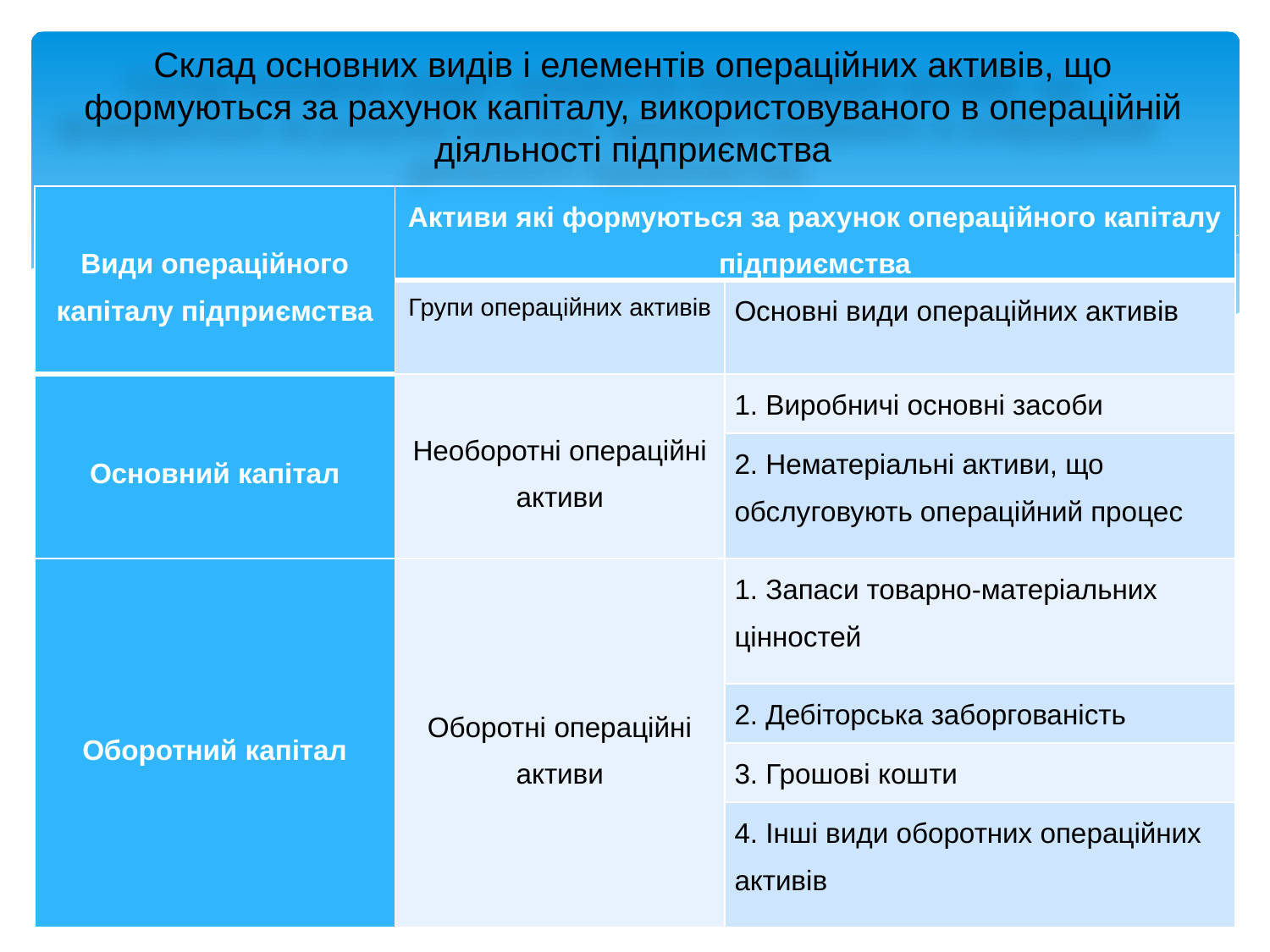

Склад основних видів і елементів операційних активів, що формуються за рахунок капіталу, використовуваного в операційній діяльності підприємства
| Види операційного капіталу підприємства | Активи які формуються за рахунок операційного капіталу підприємства |  |
| --- | --- | --- |
|  | Групи операційних активів | Основні види операційних активів |
| Основний капітал | Необоротні операційні активи | 1. Виробничі основні засоби |
|  |  | 2. Нематеріальні активи, що обслуговують операційний процес |
| Оборотний капітал | Оборотні операційні активи | 1. Запаси товарно-матеріальних цінностей |
|  |  | 2. Дебіторська заборгованість |
|  |  | 3. Грошові кошти |
|  |  | 4. Інші види оборотних операційних активів |